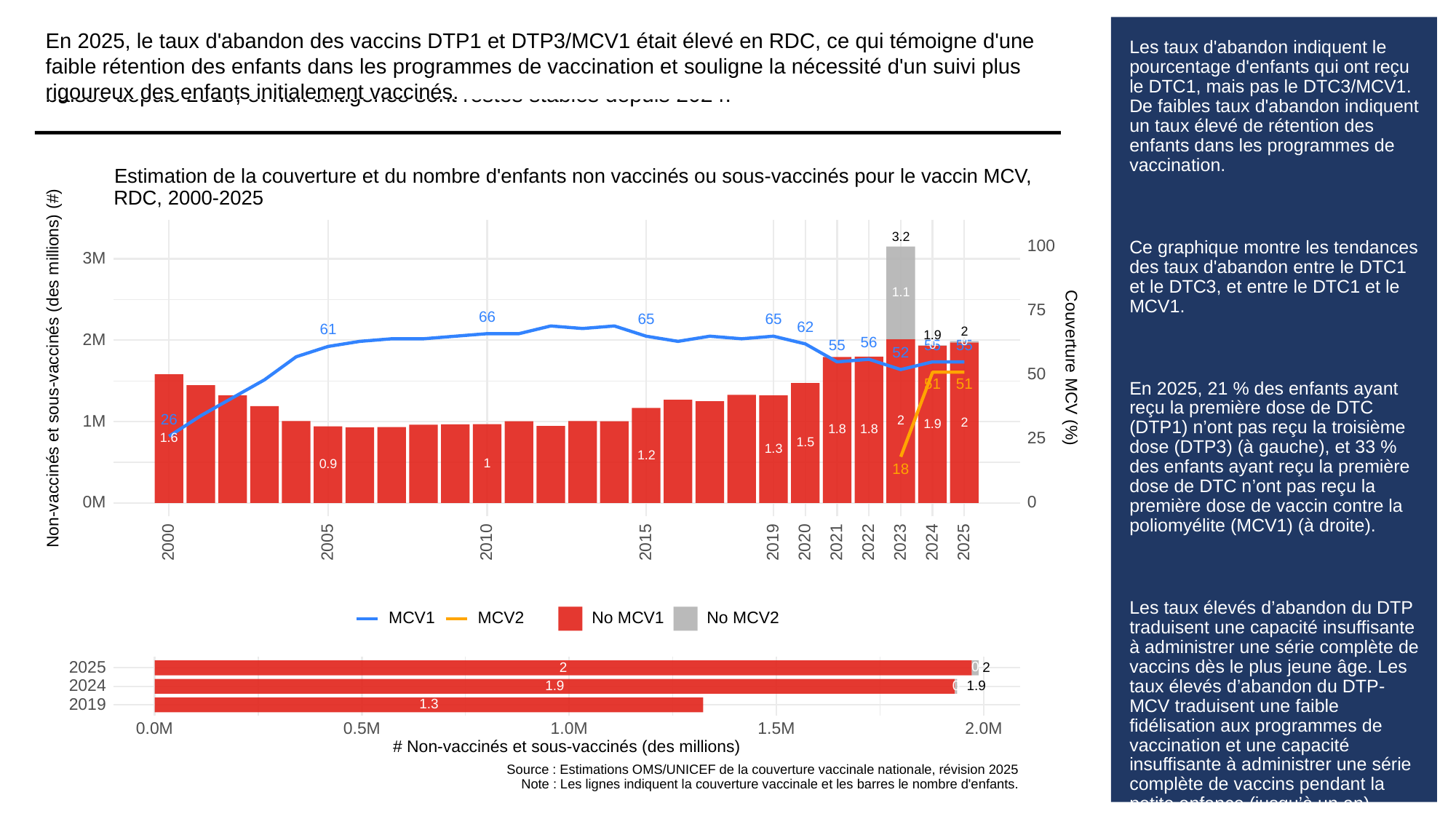

En 2025, la RDC a enregistré son taux de couverture le plus bas pour le MCV2 (51 %), tandis que la plupart des autres vaccins de routine se situaient entre 55 et 82 % ; six antigènes ont connu une baisse depuis 2019, et huit antigènes sont restés stables depuis 2024.
En 2025, le taux d'abandon des vaccins DTP1 et DTP3/MCV1 était élevé en RDC, ce qui témoigne d'une faible rétention des enfants dans les programmes de vaccination et souligne la nécessité d'un suivi plus rigoureux des enfants initialement vaccinés.
# Ce graphique montre les tendances en matière de couverture vaccinale pour certains vaccins de routine recommandés pendant l'enfance.

En 2025, le MCV2 affichait la couverture la plus faible (51 %), suivi du MCV1 et du YFV (55 %).

Par rapport à 2019, la couverture vaccinale de six vaccins a diminué (BCG, DTP1, DTP3, IPV1, MCV1 et YFV) et celle d’un vaccin a augmenté (ROTAC).

Par rapport à 2024, la couverture vaccinale de huit vaccins est restée stable (BCG, DTP1, DTP3, IPV1, MCV1, MCV2, ROTAC et YFV).
Les taux d'abandon indiquent le pourcentage d'enfants qui ont reçu le DTC1, mais pas le DTC3/MCV1. De faibles taux d'abandon indiquent un taux élevé de rétention des enfants dans les programmes de vaccination.

Ce graphique montre les tendances des taux d'abandon entre le DTC1 et le DTC3, et entre le DTC1 et le MCV1.

En 2025, 21 % des enfants ayant reçu la première dose de DTC (DTP1) n’ont pas reçu la troisième dose (DTP3) (à gauche), et 33 % des enfants ayant reçu la première dose de DTC n’ont pas reçu la première dose de vaccin contre la poliomyélite (MCV1) (à droite).

Les taux élevés d’abandon du DTP traduisent une capacité insuffisante à administrer une série complète de vaccins dès le plus jeune âge. Les taux élevés d’abandon du DTP-MCV traduisent une faible fidélisation aux programmes de vaccination et une capacité insuffisante à administrer une série complète de vaccins pendant la petite enfance (jusqu’à un an).

En 2025, les taux d’abandon du DTP et du DTP-MCV en RDC étaient respectivement supérieurs aux taux d’abandon mondiaux.

Estimation de la couverture et du nombre d'enfants non vaccinés ou sous-vaccinés pour le vaccin MCV,
RDC, 2000-2025

3.2
100

3M

1.1

75
66
65
65
62
61

2
1.9
2M
0
56

55
55
55
0

52

Non-vaccinés et sous-vaccinés (des millions) (#)
Couverture MCV (%)
50

51
51

26
1M
2
2
1.9

1.8
1.8

25
1.6
1.5
1.3
1.2
1
0.9

18
0M
0

2023
2000
2005
2010
2015
2019
2020
2021
2022
2024
2025

MCV1
MCV2
No MCV1
No MCV2

2025
0
2
2

2024
1.9
0
1.9

2019
1.3

0.0M
0.5M
1.0M
1.5M
2.0M
# Non-vaccinés et sous-vaccinés (des millions)
Source : Estimations OMS/UNICEF de la couverture vaccinale nationale, révision 2025
Note : Les lignes indiquent la couverture vaccinale et les barres le nombre d'enfants.